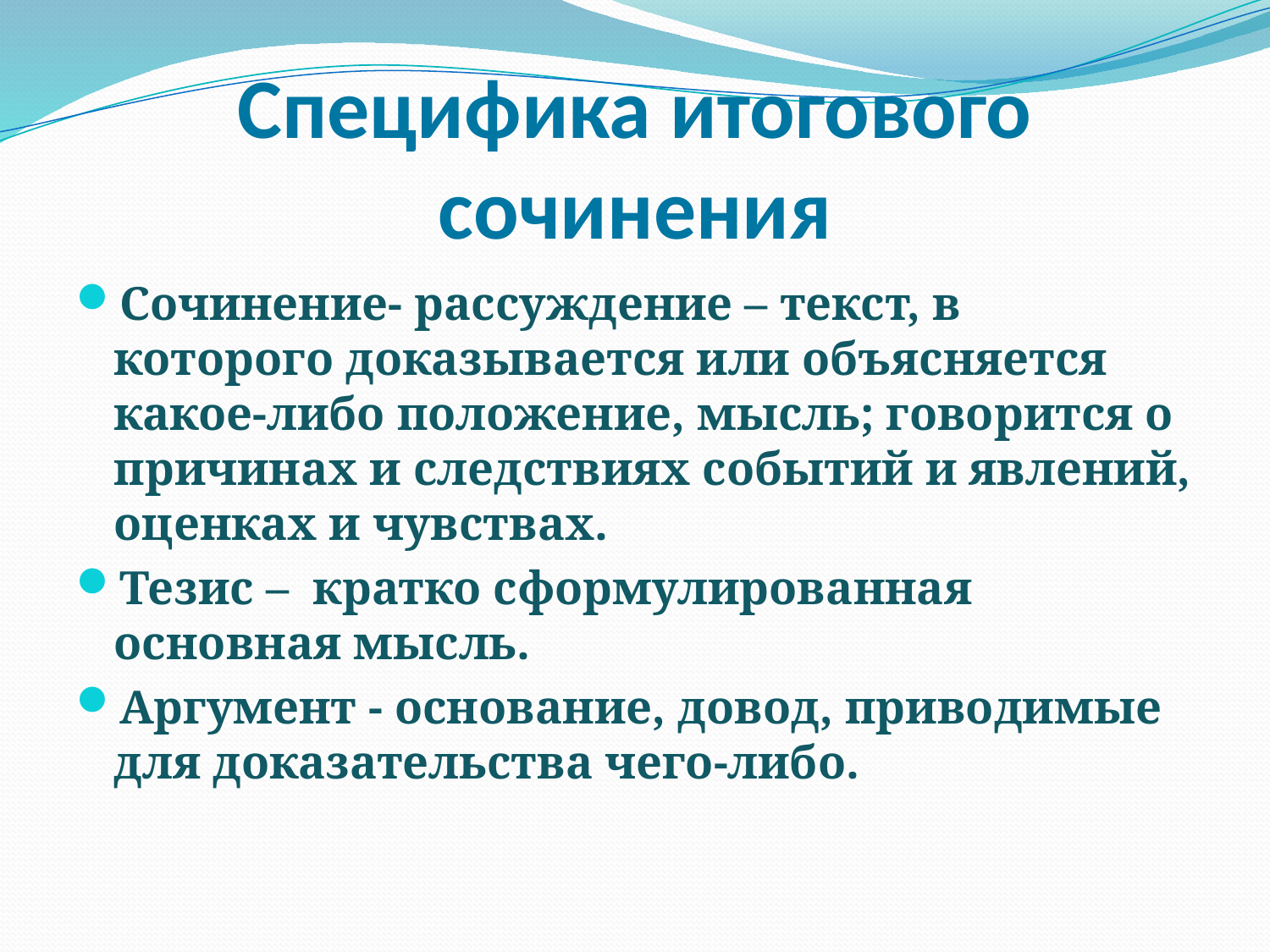

# Специфика итогового сочинения
Сочинение- рассуждение – текст, в которого доказывается или объясняется какое-либо положение, мысль; говорится о причинах и следствиях событий и явлений, оценках и чувствах.
Тезис –  кратко сформулированная основная мысль.
Аргумент - основание, довод, приводимые для доказательства чего-либо.